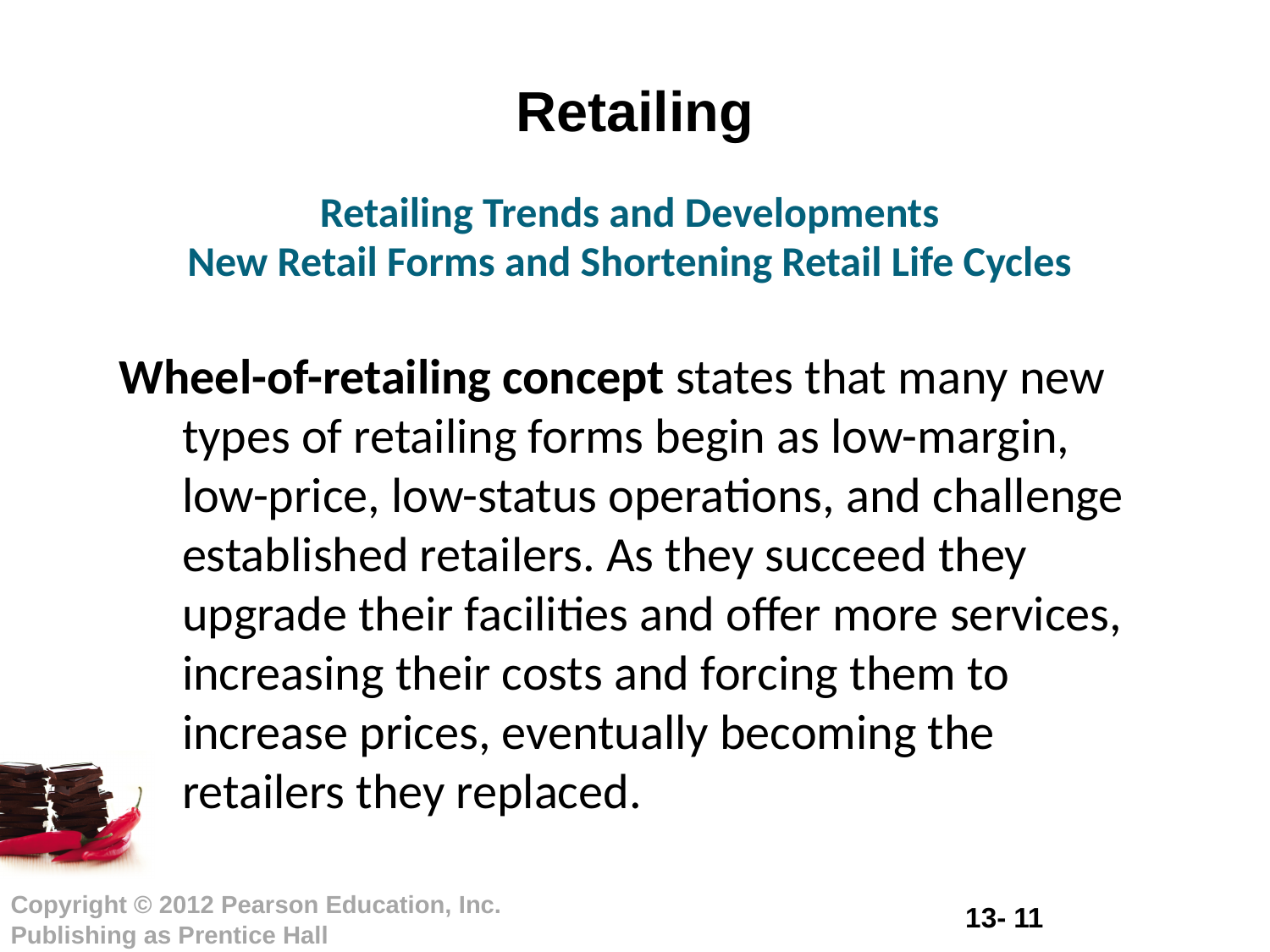

# Retailing
Retailing Trends and Developments
New Retail Forms and Shortening Retail Life Cycles

 Wheel-of-retailing concept states that many new types of retailing forms begin as low-margin, low-price, low-status operations, and challenge established retailers. As they succeed they upgrade their facilities and offer more services, increasing their costs and forcing them to increase prices, eventually becoming the retailers they replaced.